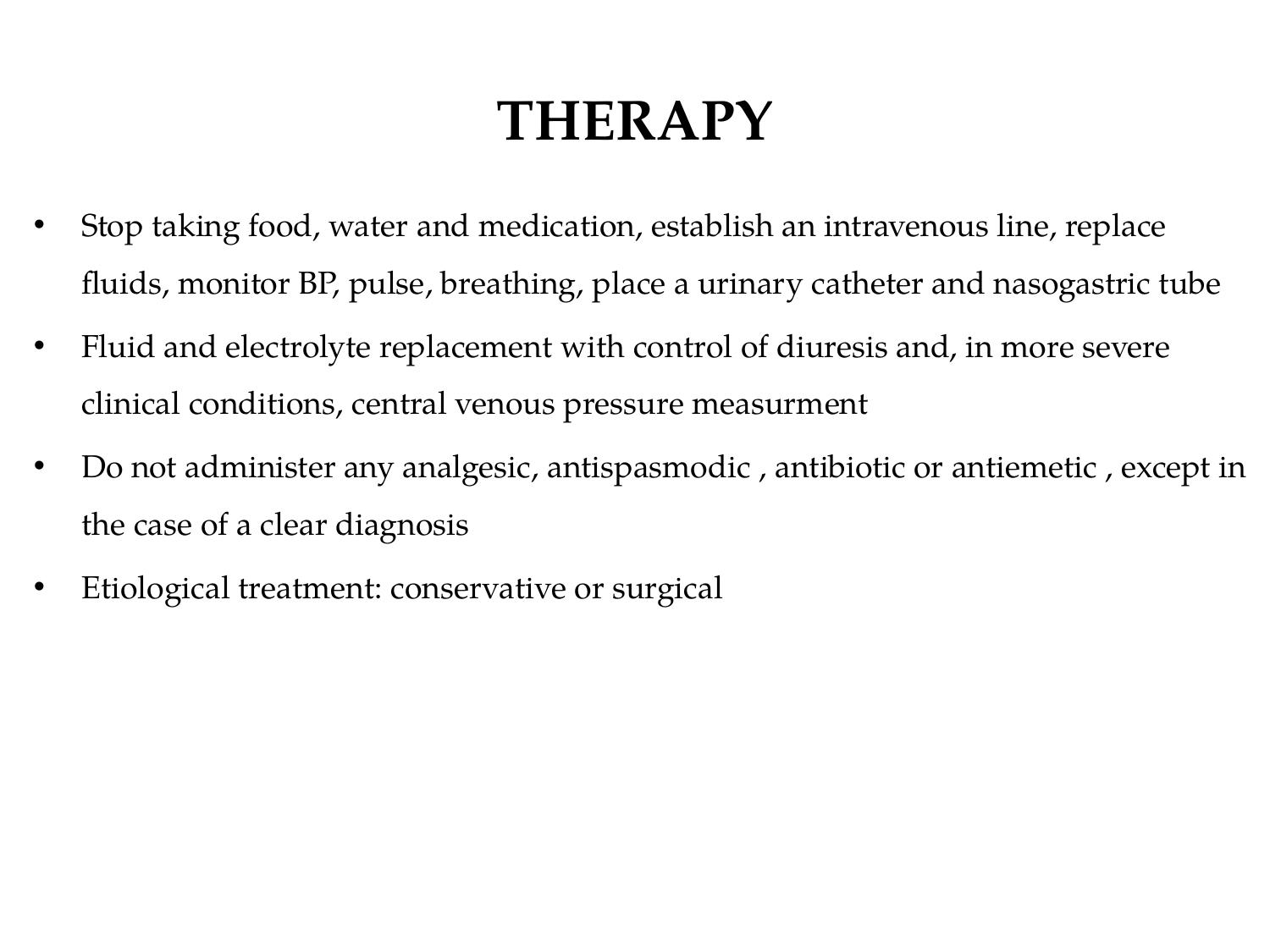

# THERAPY
Stop taking food, water and medication, establish an intravenous line, replace fluids, monitor BP, pulse, breathing, place a urinary catheter and nasogastric tube
Fluid and electrolyte replacement with control of diuresis and, in more severe clinical conditions, central venous pressure measurment
Do not administer any analgesic, antispasmodic , antibiotic or antiemetic , except in the case of a clear diagnosis
Etiological treatment: conservative or surgical